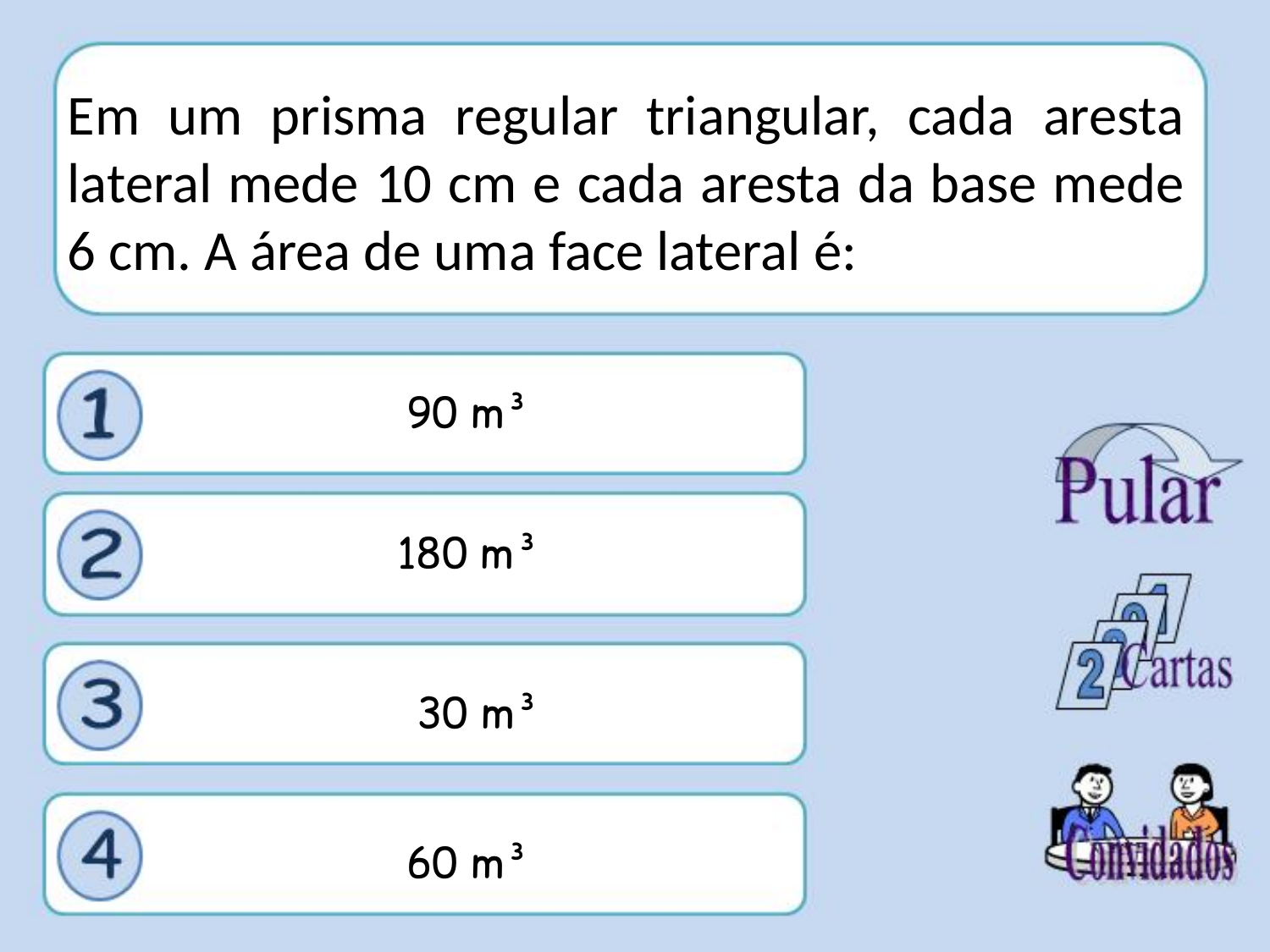

# Em um prisma regular triangular, cada aresta lateral mede 10 cm e cada aresta da base mede 6 cm. A área de uma face lateral é:
90 m³
.

.
180 m³
30 m³
60 m³